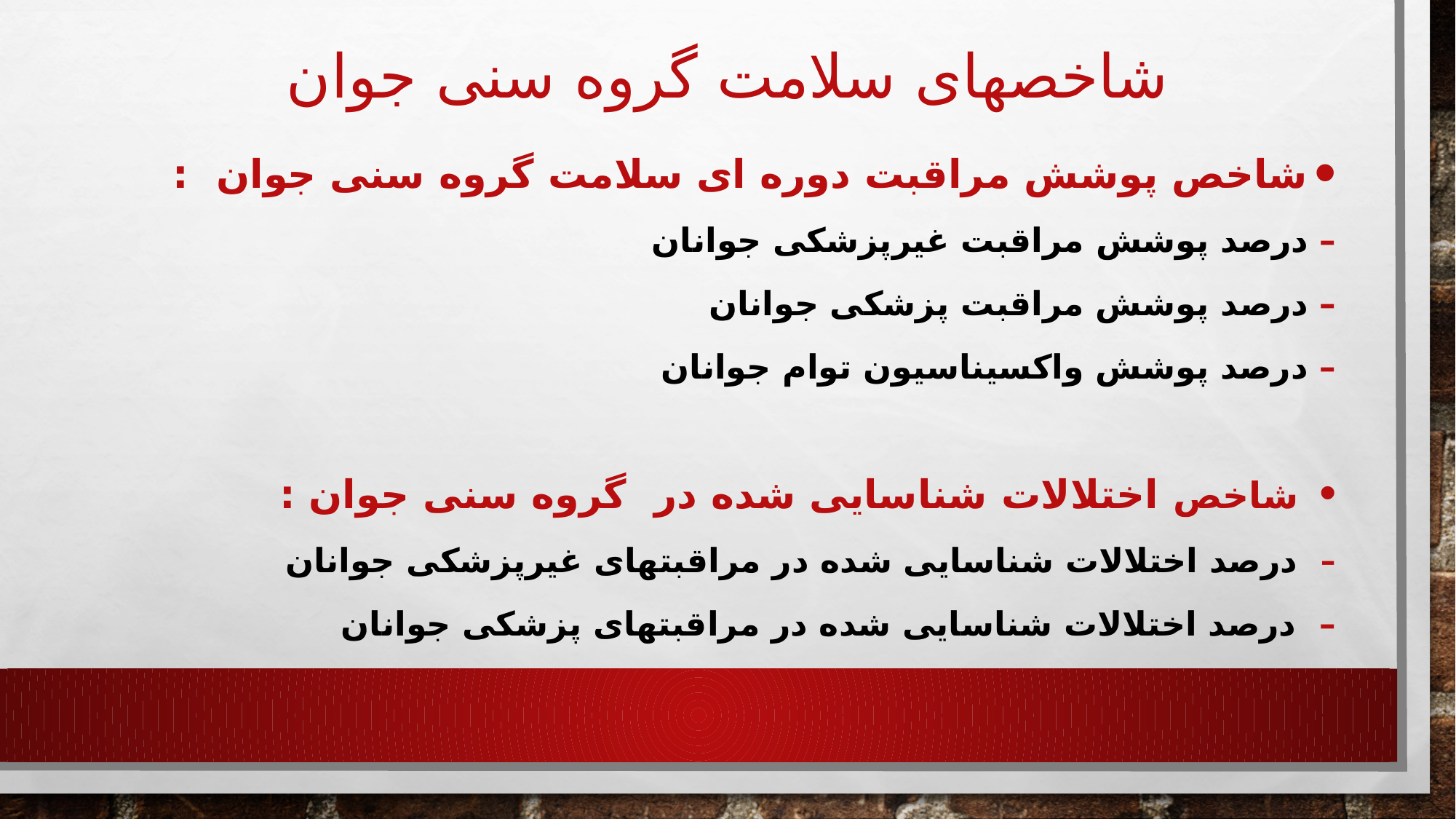

# شاخصهای سلامت گروه سنی جوان
شاخص پوشش مراقبت دوره ای سلامت گروه سنی جوان  :
درصد پوشش مراقبت غیرپزشکی جوانان
درصد پوشش مراقبت پزشکی جوانان
درصد پوشش واکسیناسیون توام جوانان

 شاخص اختلالات شناسایی شده در  گروه سنی جوان :
 درصد اختلالات شناسایی شده در مراقبتهای غیرپزشکی جوانان
 درصد اختلالات شناسایی شده در مراقبتهای پزشکی جوانان